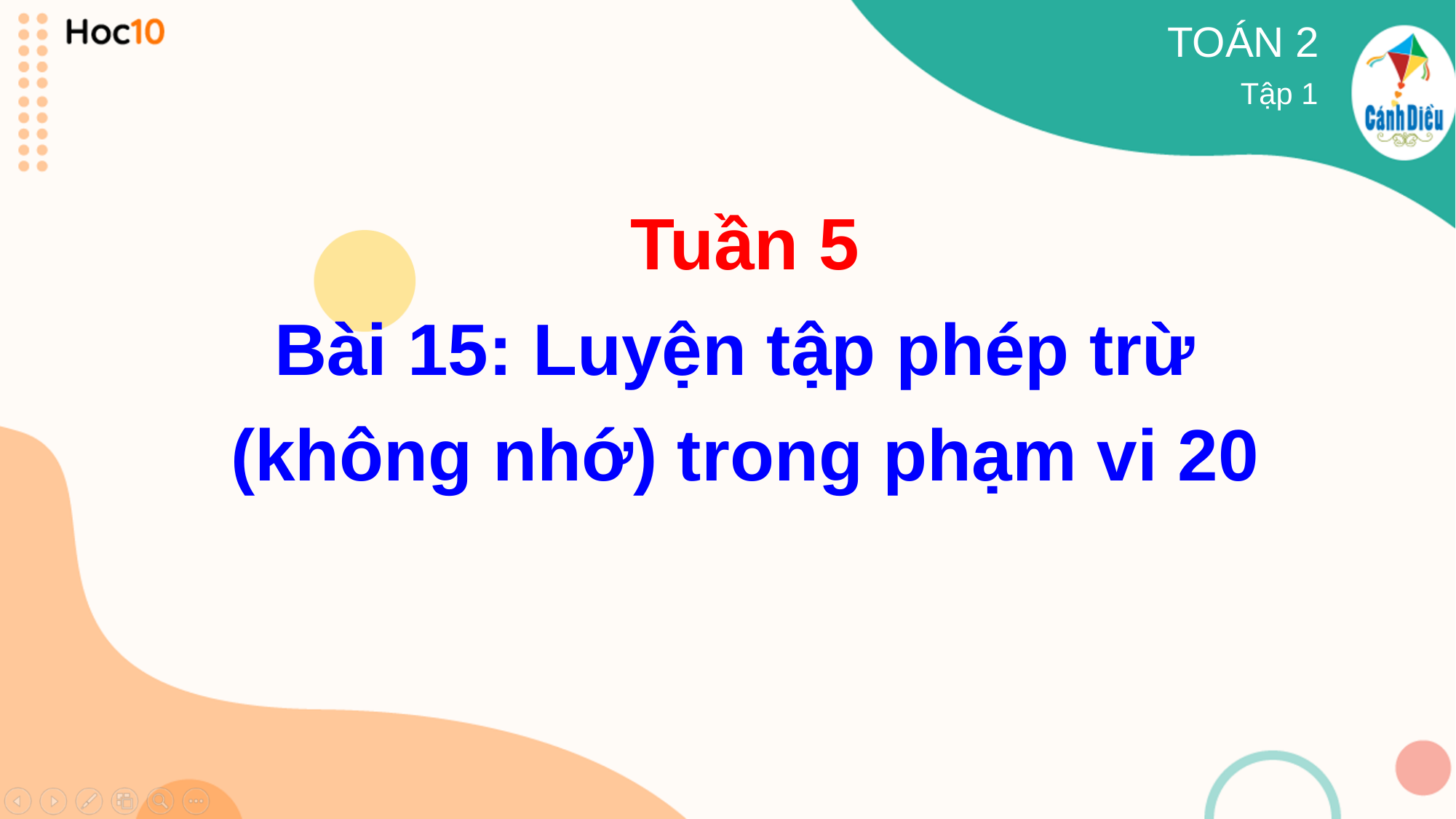

TOÁN 2
Tập 1
Tuần 5
Bài 15: Luyện tập phép trừ
(không nhớ) trong phạm vi 20